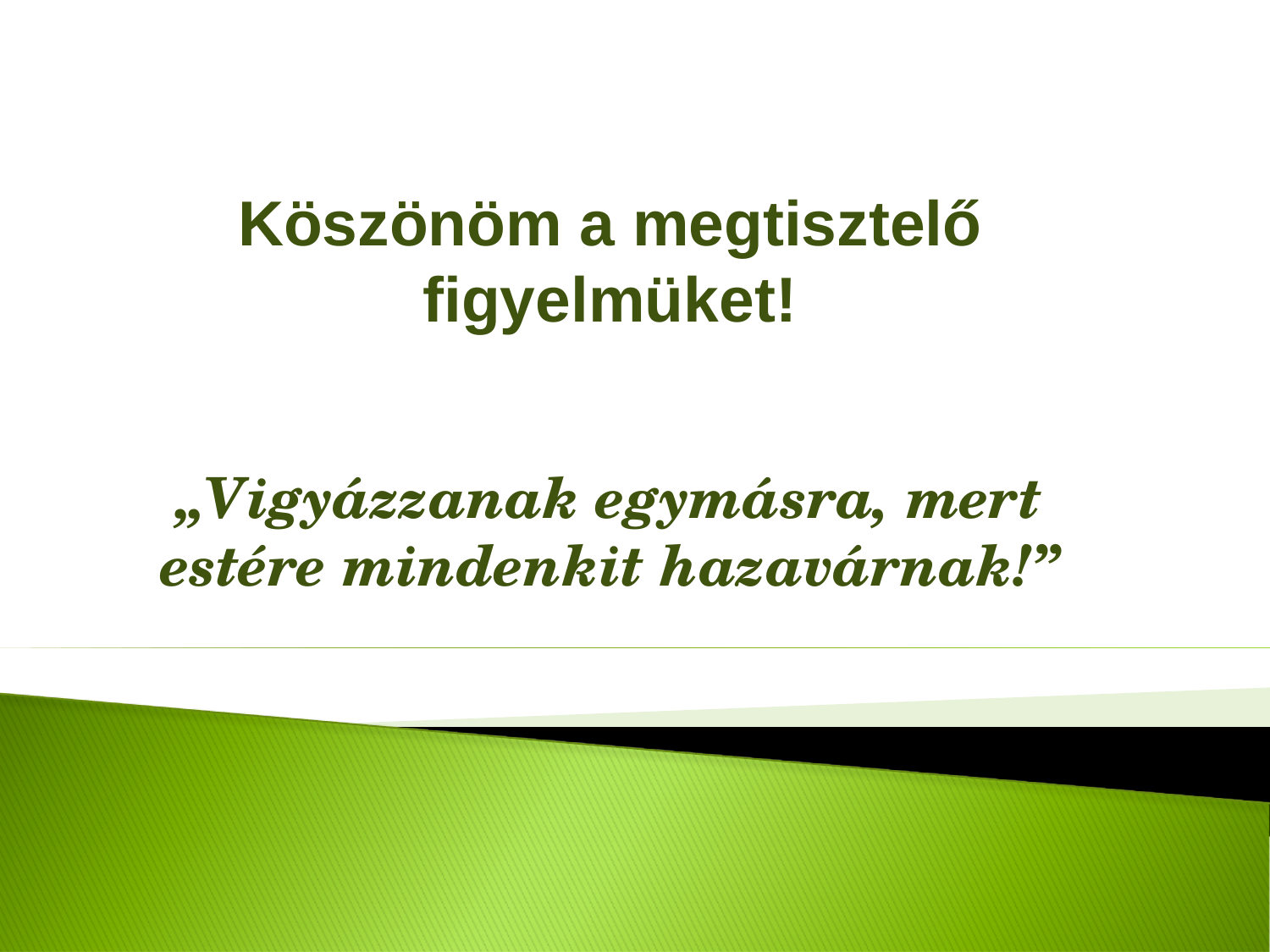

Köszönöm a megtisztelő figyelmüket!

„Vigyázzanak egymásra, mert estére mindenkit hazavárnak!”

Tóth Tibor Sztrádaline Kft. sztradaline@t-onine.hu